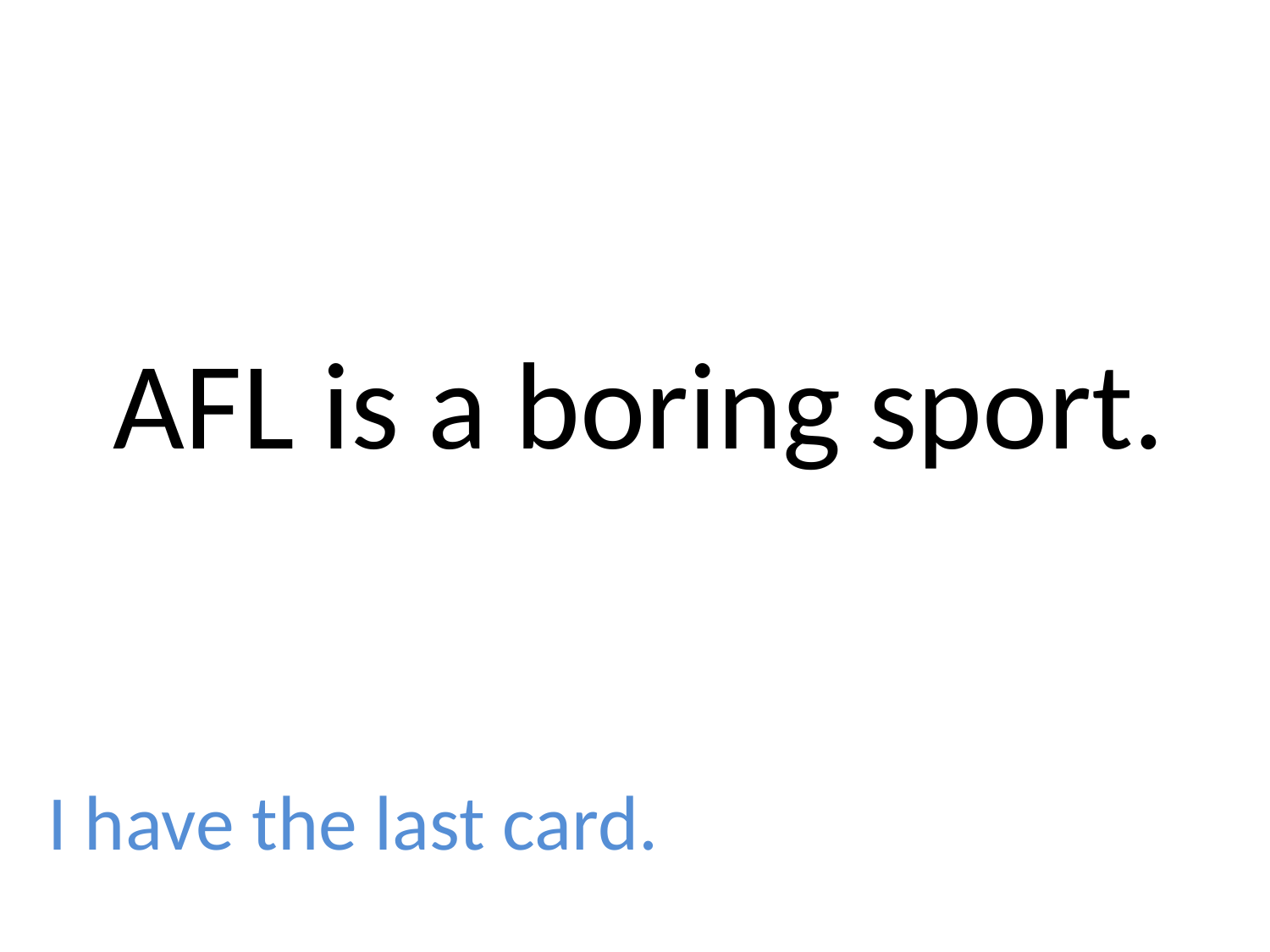

# AFL is a boring sport.
I have the last card.